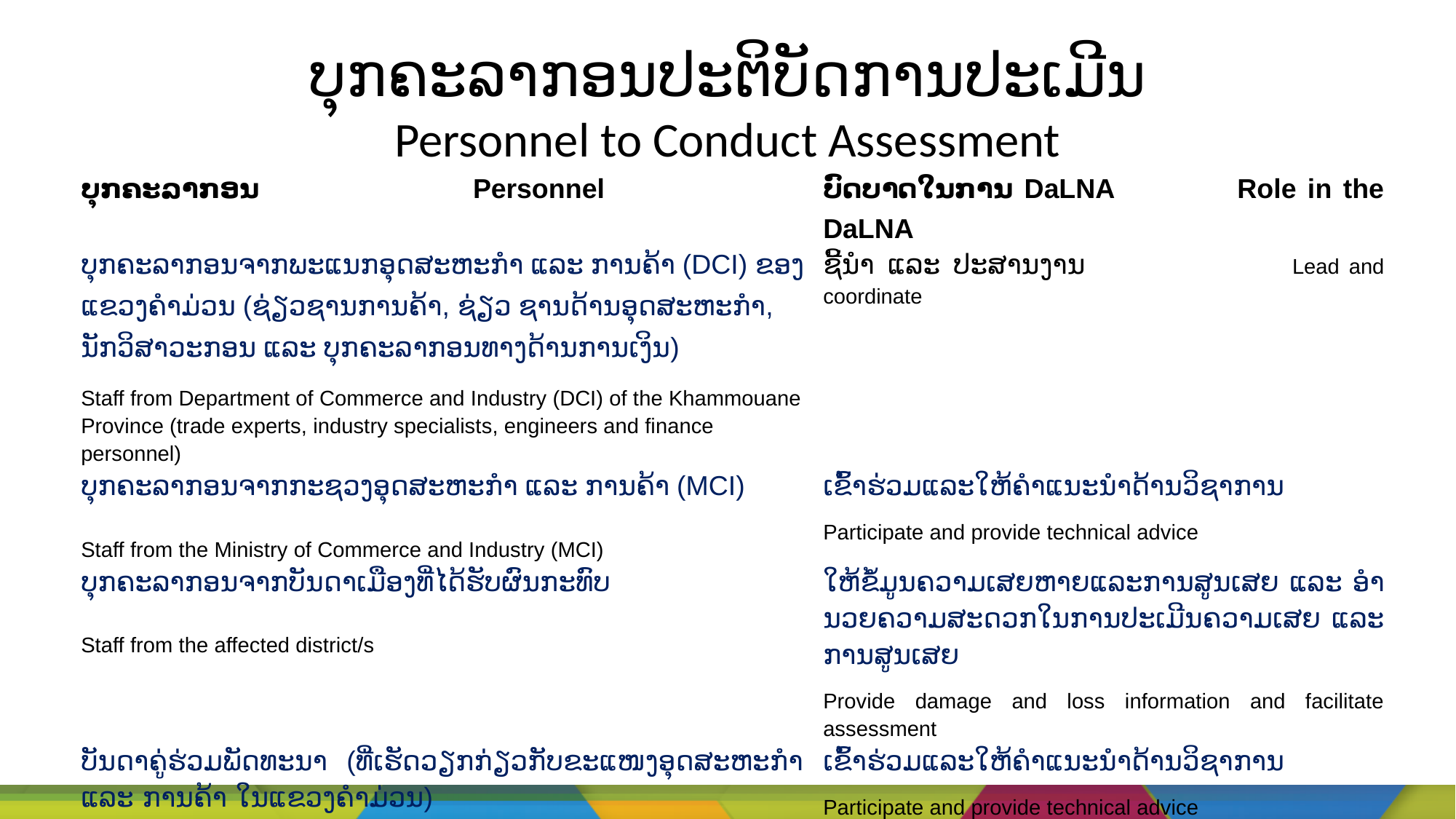

# ບຸກຄະລາກອນປະຕິບັດການປະເມີນ Personnel to Conduct Assessment
| ບຸກຄະລາກອນ Personnel | ບົດບາດໃນການ DaLNA Role in the DaLNA |
| --- | --- |
| ບຸກຄະລາກອນຈາກພະແນກອຸດສະຫະກຳ ແລະ ການຄ້າ (DCI) ຂອງແຂວງຄຳມ່ວນ (ຊ່ຽວຊານການຄ້າ, ຊ່ຽວ ຊານດ້ານອຸດສະຫະກຳ, ນັກວິສາວະກອນ ແລະ ບຸກຄະລາກອນທາງດ້ານການເງິນ) Staff from Department of Commerce and Industry (DCI) of the Khammouane Province (trade experts, industry specialists, engineers and finance personnel) | ຊີ້ນໍາ ແລະ ປະສານງານ Lead and coordinate |
| ບຸກຄະລາກອນຈາກກະຊວງອຸດສະຫະກຳ ແລະ ການຄ້າ (MCI) Staff from the Ministry of Commerce and Industry (MCI) | ເຂົ້າຮ່ວມແລະໃຫ້ຄໍາແນະນໍາດ້ານວິຊາການ Participate and provide technical advice |
| ບຸກຄະລາກອນຈາກບັນດາເມືອງທີ່ໄດ້ຮັບຜົນກະທົບ Staff from the affected district/s | ໃຫ້ຂໍ້ມູນຄວາມເສຍຫາຍແລະການສູນເສຍ ແລະ ອໍານວຍຄວາມສະດວກ​ໃນການປະເມີນຄວາມ​ເສຍ ​ແລະ​ການ​ສູນ​ເສຍ Provide damage and loss information and facilitate assessment |
| ບັນດາຄູ່ຮ່ວມພັດທະນາ (ທີ່ເຮັດວຽກກ່ຽວກັບຂະແໜງອຸດສະຫະກຳ ແລະ ການຄ້າ ໃນແຂວງຄໍາມ່ວນ) Development partners (if active in the commerce and trade sector in Khammouane) | ເຂົ້າຮ່ວມແລະໃຫ້ຄໍາແນະນໍາດ້ານວິຊາການ Participate and provide technical advice |